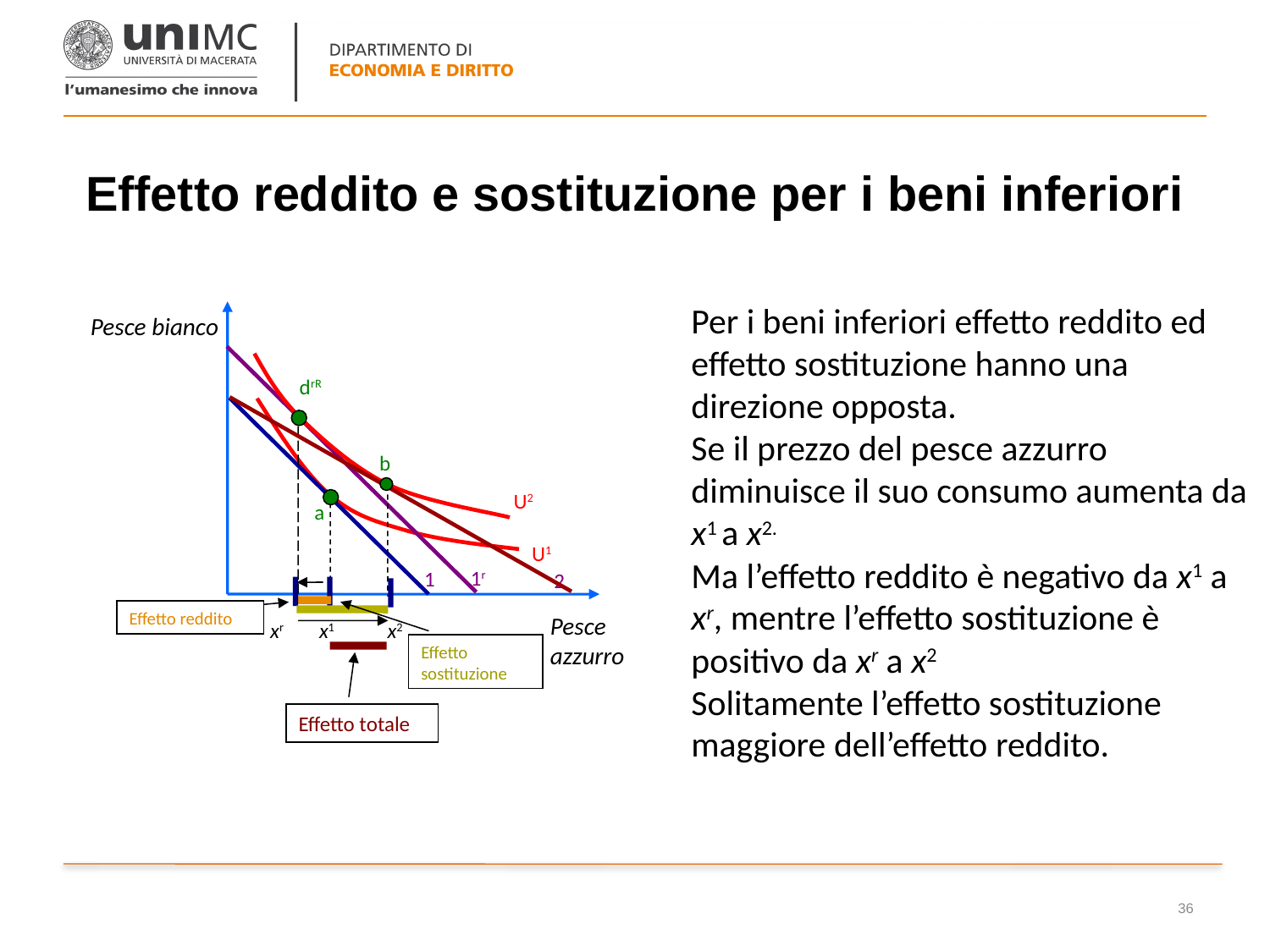

# Effetto reddito e sostituzione per i beni inferiori
Per i beni inferiori effetto reddito ed effetto sostituzione hanno una direzione opposta.
Se il prezzo del pesce azzurro diminuisce il suo consumo aumenta da x1 a x2.
Ma l’effetto reddito è negativo da x1 a xr, mentre l’effetto sostituzione è positivo da xr a x2
Solitamente l’effetto sostituzione maggiore dell’effetto reddito.

Pesce bianco

U1
1

Pesce
azzurro
x1

drR

U2
1r

Effetto reddito

xr

b

a
2

x2

Effetto sostituzione

Effetto totale
36